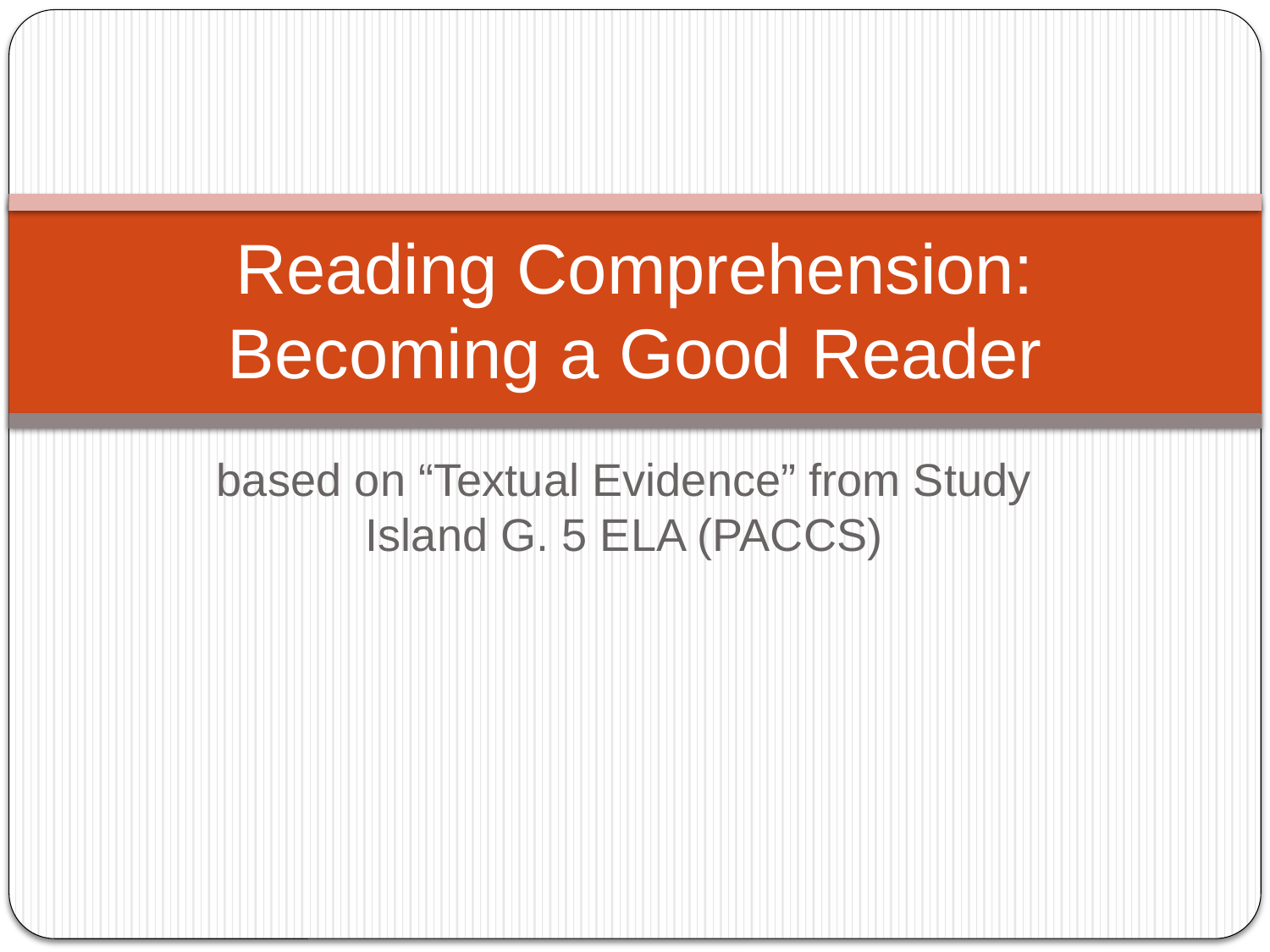

# Reading Comprehension: Becoming a Good Reader
based on “Textual Evidence” from Study Island G. 5 ELA (PACCS)